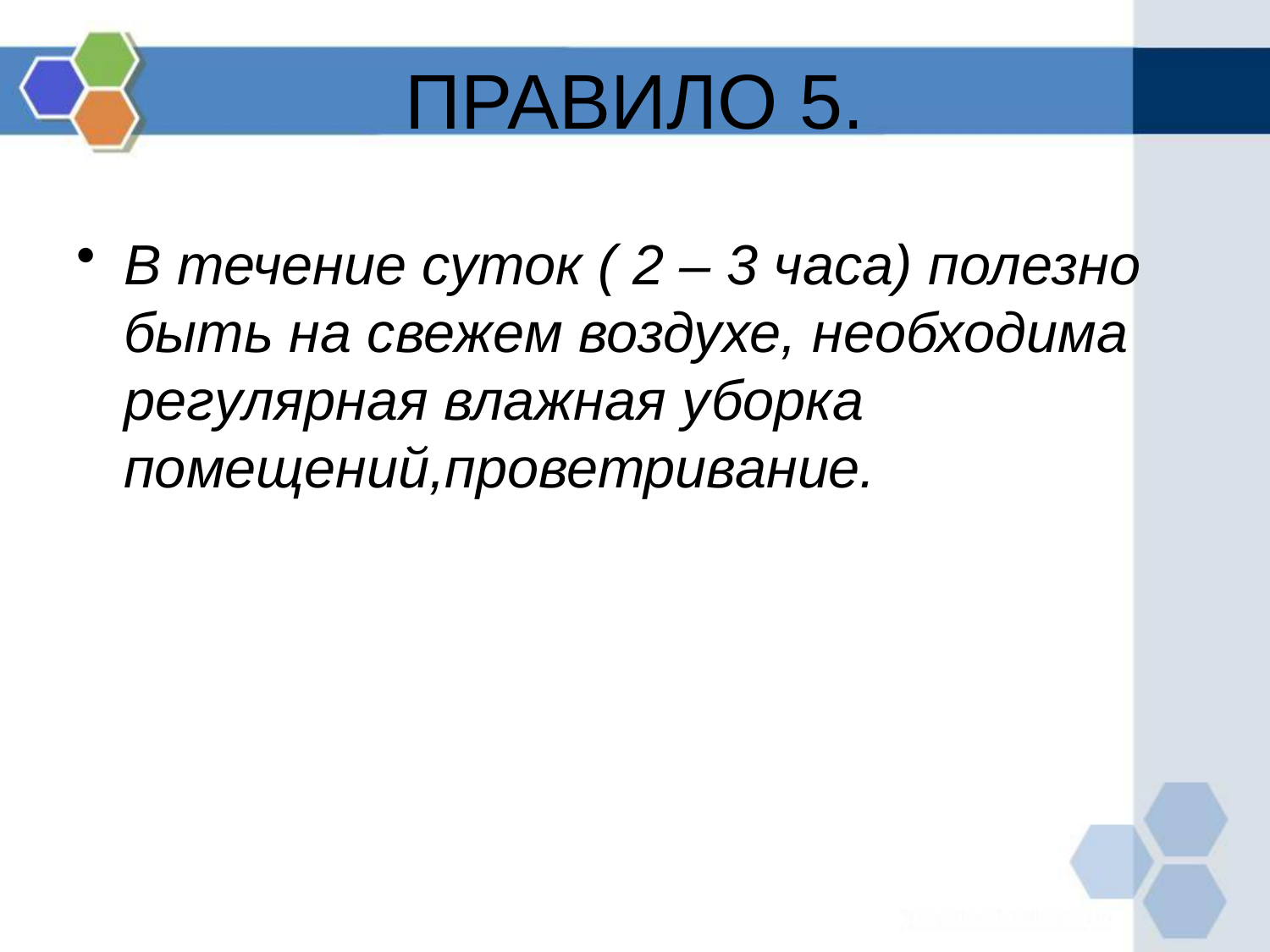

# ПРАВИЛО 5.
В течение суток ( 2 – 3 часа) полезно быть на свежем воздухе, необходима регулярная влажная уборка помещений,проветривание.